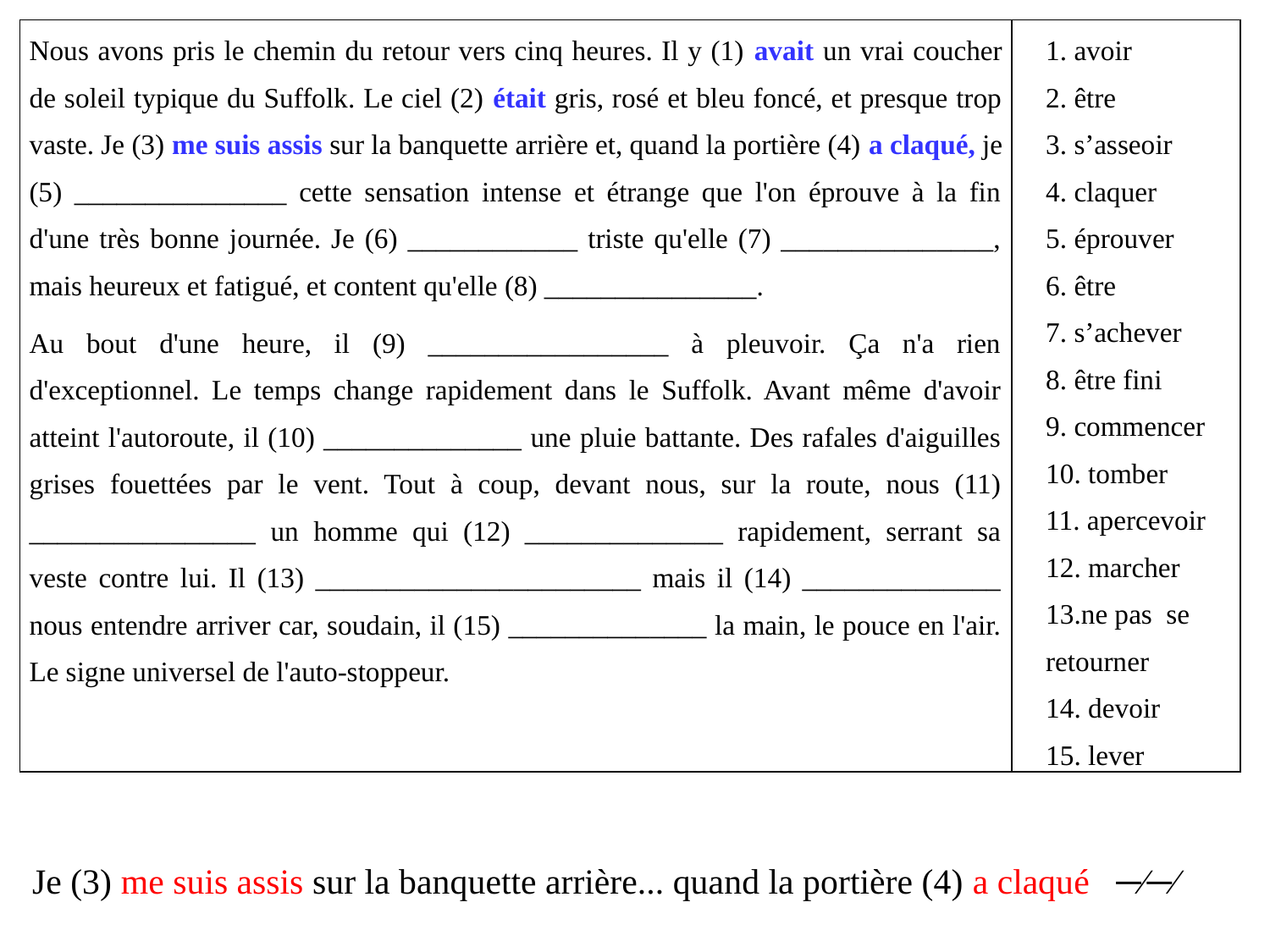

| Nous avons pris le chemin du retour vers cinq heures. Il y (1) avait un vrai coucher de soleil typique du Suffolk. Le ciel (2) était gris, rosé et bleu foncé, et presque trop vaste. Je (3) me suis assis sur la banquette arrière et, quand la portière (4) a claqué, je (5) \_\_\_\_\_\_\_\_\_\_\_\_\_\_\_ cette sensation intense et étrange que l'on éprouve à la fin d'une très bonne journée. Je (6) \_\_\_\_\_\_\_\_\_\_\_\_ triste qu'elle (7) \_\_\_\_\_\_\_\_\_\_\_\_\_\_\_, mais heureux et fatigué, et content qu'elle (8) \_\_\_\_\_\_\_\_\_\_\_\_\_\_\_. Au bout d'une heure, il (9) \_\_\_\_\_\_\_\_\_\_\_\_\_\_\_\_\_ à pleuvoir. Ça n'a rien d'exceptionnel. Le temps change rapidement dans le Suffolk. Avant même d'avoir atteint l'autoroute, il (10) \_\_\_\_\_\_\_\_\_\_\_\_\_\_ une pluie battante. Des rafales d'aiguilles grises fouettées par le vent. Tout à coup, devant nous, sur la route, nous (11) \_\_\_\_\_\_\_\_\_\_\_\_\_\_\_\_ un homme qui (12) \_\_\_\_\_\_\_\_\_\_\_\_\_\_ rapidement, serrant sa veste contre lui. Il (13) \_\_\_\_\_\_\_\_\_\_\_\_\_\_\_\_\_\_\_\_\_\_\_ mais il (14) \_\_\_\_\_\_\_\_\_\_\_\_\_\_ nous entendre arriver car, soudain, il (15) \_\_\_\_\_\_\_\_\_\_\_\_\_\_ la main, le pouce en l'air. Le signe universel de l'auto-stoppeur. | 1. avoir 2. être 3. s’asseoir 4. claquer 5. éprouver 6. être 7. s’achever 8. être fini 9. commencer 10. tomber 11. apercevoir 12. marcher 13.ne pas se retourner 14. devoir 15. lever |
| --- | --- |
Je (3) me suis assis sur la banquette arrière... quand la portière (4) a claqué   ─∕─∕